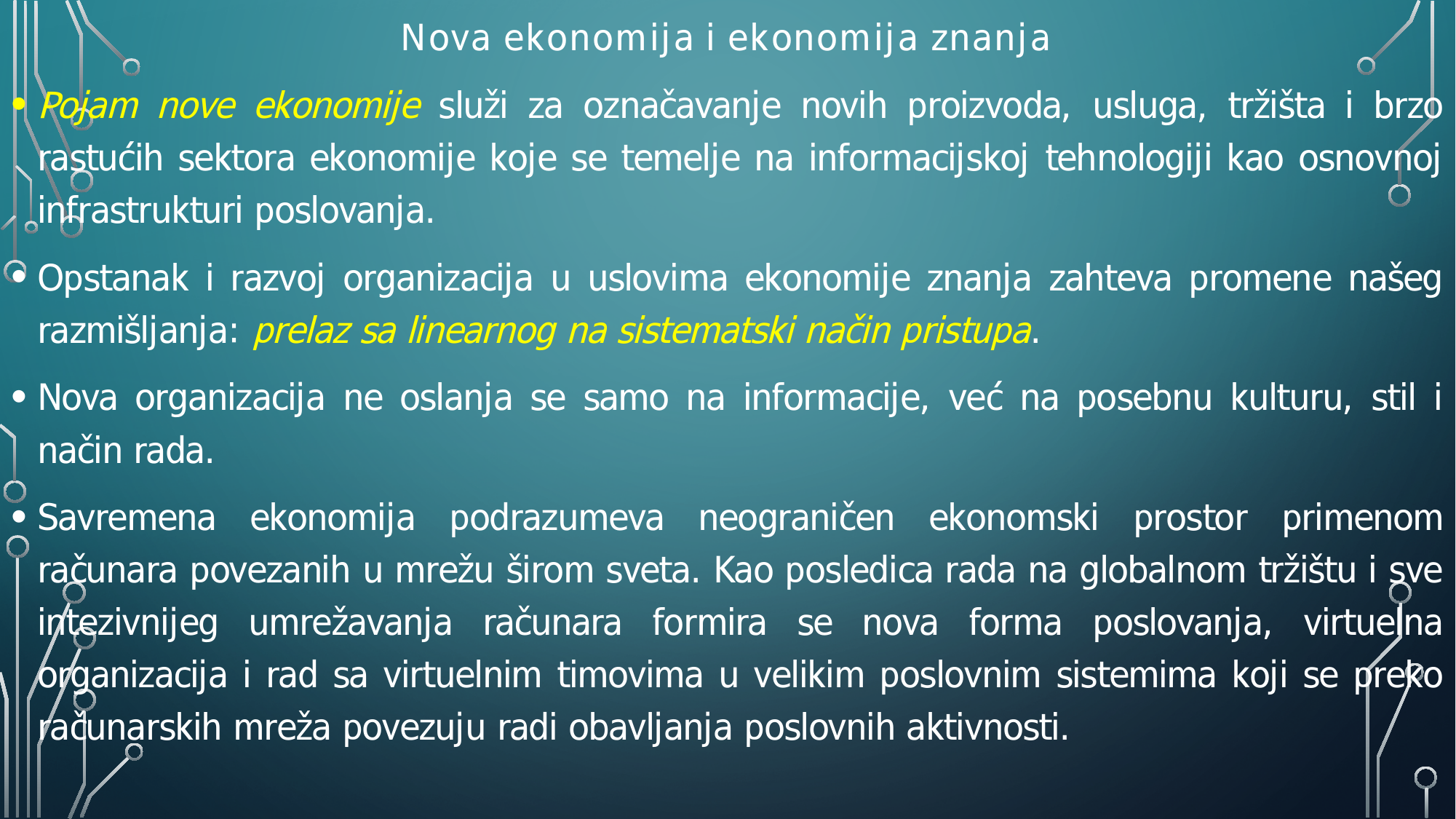

Nova ekonomija i ekonomija znanja
Pojam nove ekonomije služi za označavanje novih proizvoda, usluga, tržišta i brzo rastućih sektora ekonomije koje se temelje na informacijskoj tehnologiji kao osnovnoj infrastrukturi poslovanja.
Opstanak i razvoj organizacija u uslovima ekonomije znanja zahteva promene našeg razmišljanja: prelaz sa linearnog na sistematski način pristupa.
Nova organizacija ne oslanja se samo na informacije, već na posebnu kulturu, stil i način rada.
Savremena ekonomija podrazumeva neograničen ekonomski prostor primenom računara povezanih u mrežu širom sveta. Kao posledica rada na globalnom tržištu i sve intezivnijeg umrežavanja računara formira se nova forma poslovanja, virtuelna organizacija i rad sa virtuelnim timovima u velikim poslovnim sistemima koji se preko računarskih mreža povezuju radi obavljanja poslovnih aktivnosti.